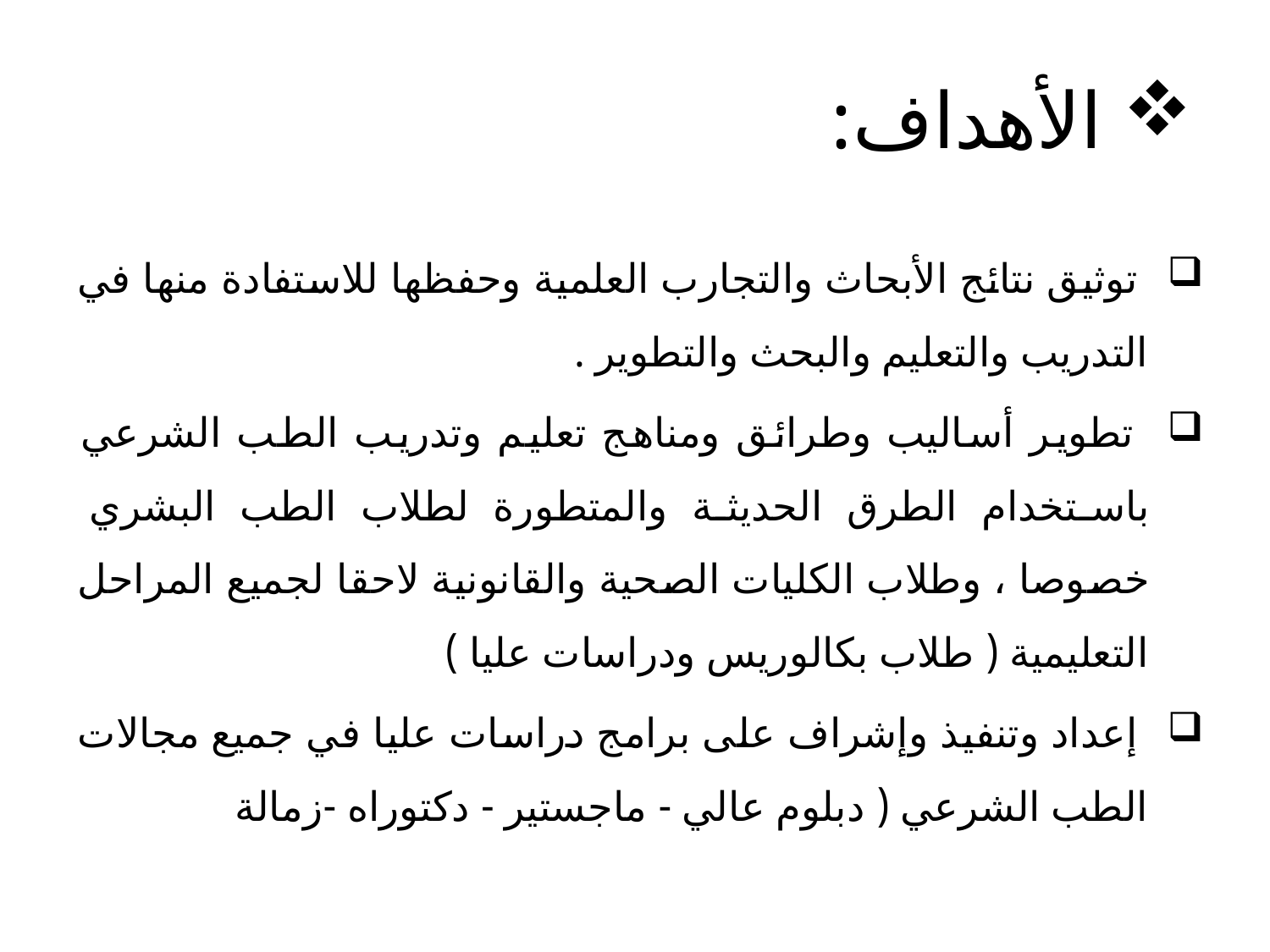

# الأهداف:
 توثيق نتائج الأبحاث والتجارب العلمية وحفظها للاستفادة منها في التدريب والتعليم والبحث والتطوير .
 تطوير أساليب وطرائق ومناهج تعليم وتدريب الطب الشرعي باستخدام الطرق الحديثة والمتطورة لطلاب الطب البشري خصوصا ، وطلاب الكليات الصحية والقانونية لاحقا لجميع المراحل التعليمية ( طلاب بكالوريس ودراسات عليا )
 إعداد وتنفيذ وإشراف على برامج دراسات عليا في جميع مجالات الطب الشرعي ( دبلوم عالي - ماجستير - دكتوراه -زمالة